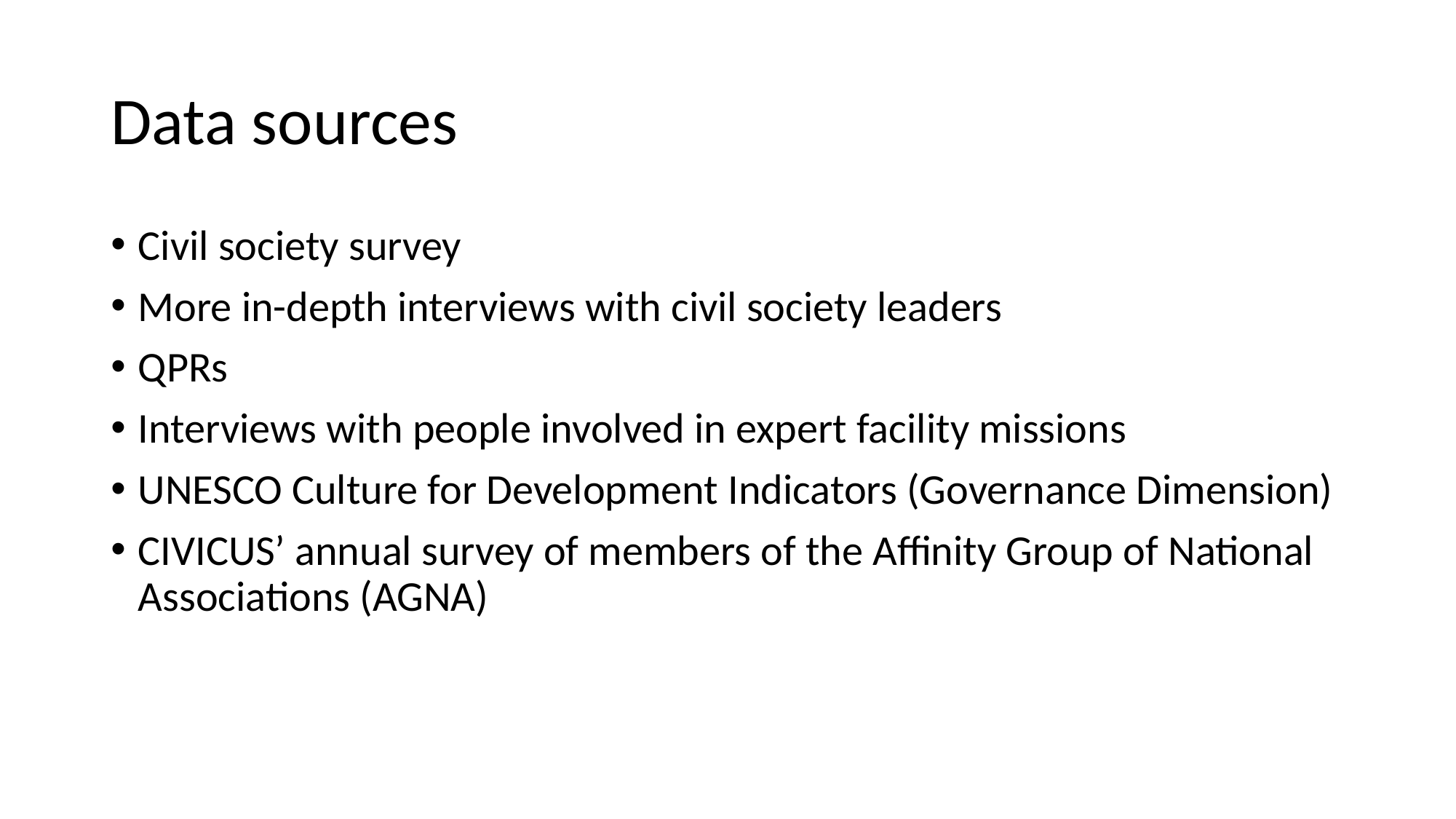

# Data sources
Civil society survey
More in-depth interviews with civil society leaders
QPRs
Interviews with people involved in expert facility missions
UNESCO Culture for Development Indicators (Governance Dimension)
CIVICUS’ annual survey of members of the Affinity Group of National Associations (AGNA)